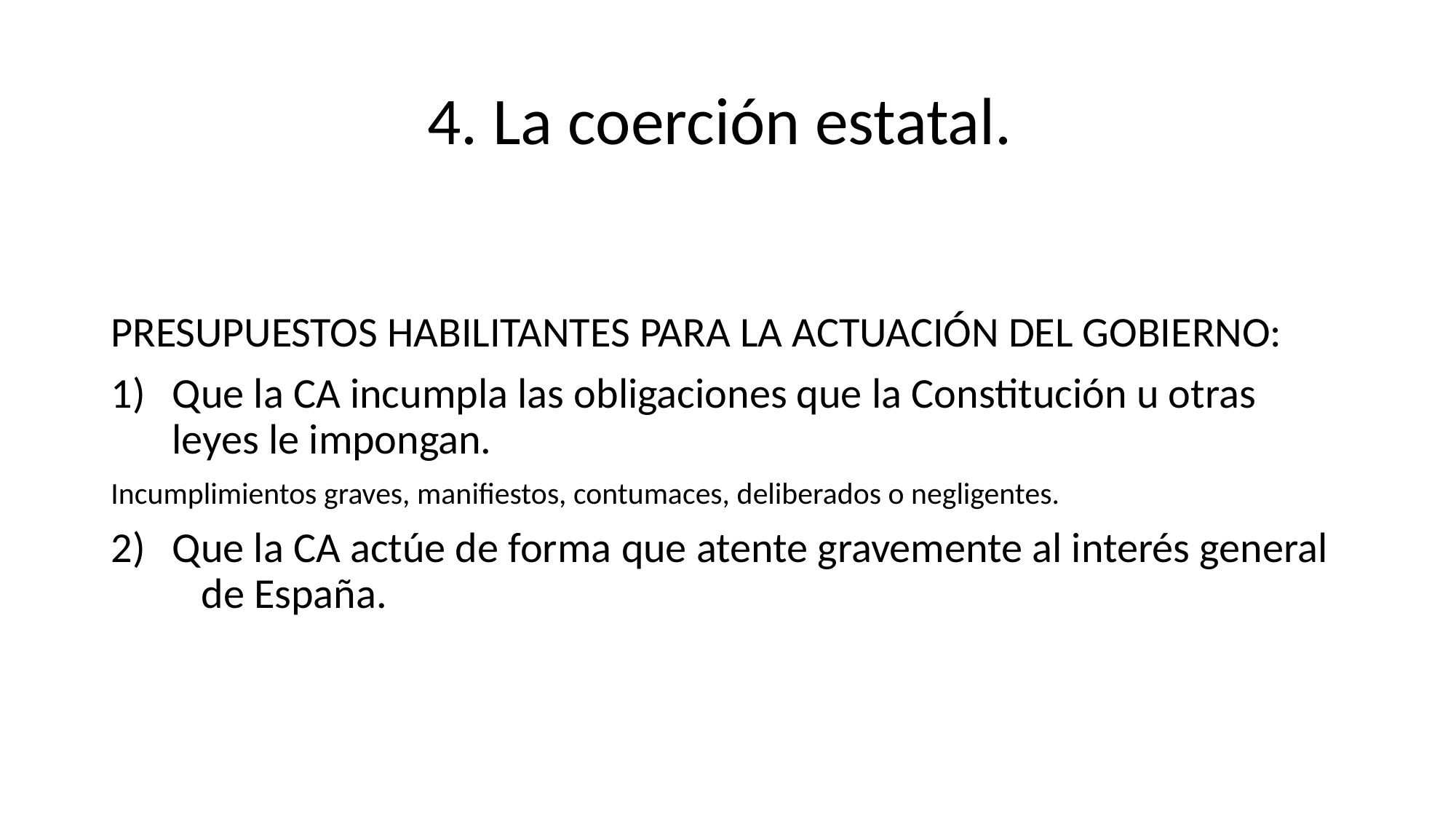

# 4. La coerción estatal.
PRESUPUESTOS HABILITANTES PARA LA ACTUACIÓN DEL GOBIERNO:
Que la CA incumpla las obligaciones que la Constitución u otras leyes le impongan.
Incumplimientos graves, manifiestos, contumaces, deliberados o negligentes.
Que la CA actúe de forma que atente gravemente al interés general     de España.